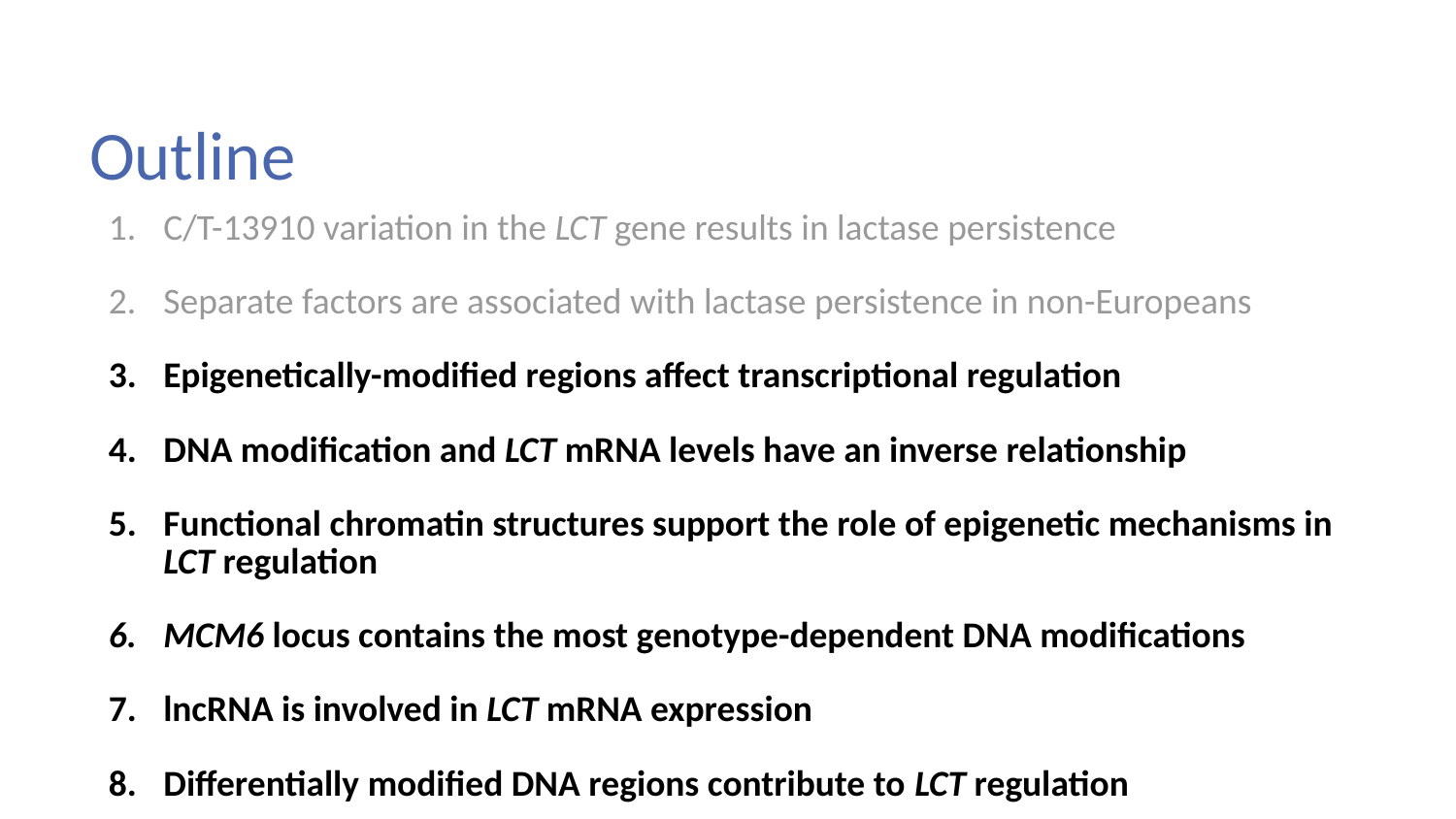

# Outline
C/T-13910 variation in the LCT gene results in lactase persistence

Separate factors are associated with lactase persistence in non-Europeans

Epigenetically-modified regions affect transcriptional regulation

DNA modification and LCT mRNA levels have an inverse relationship

Functional chromatin structures support the role of epigenetic mechanisms in LCT regulation

MCM6 locus contains the most genotype-dependent DNA modifications

lncRNA is involved in LCT mRNA expression

Differentially modified DNA regions contribute to LCT regulation